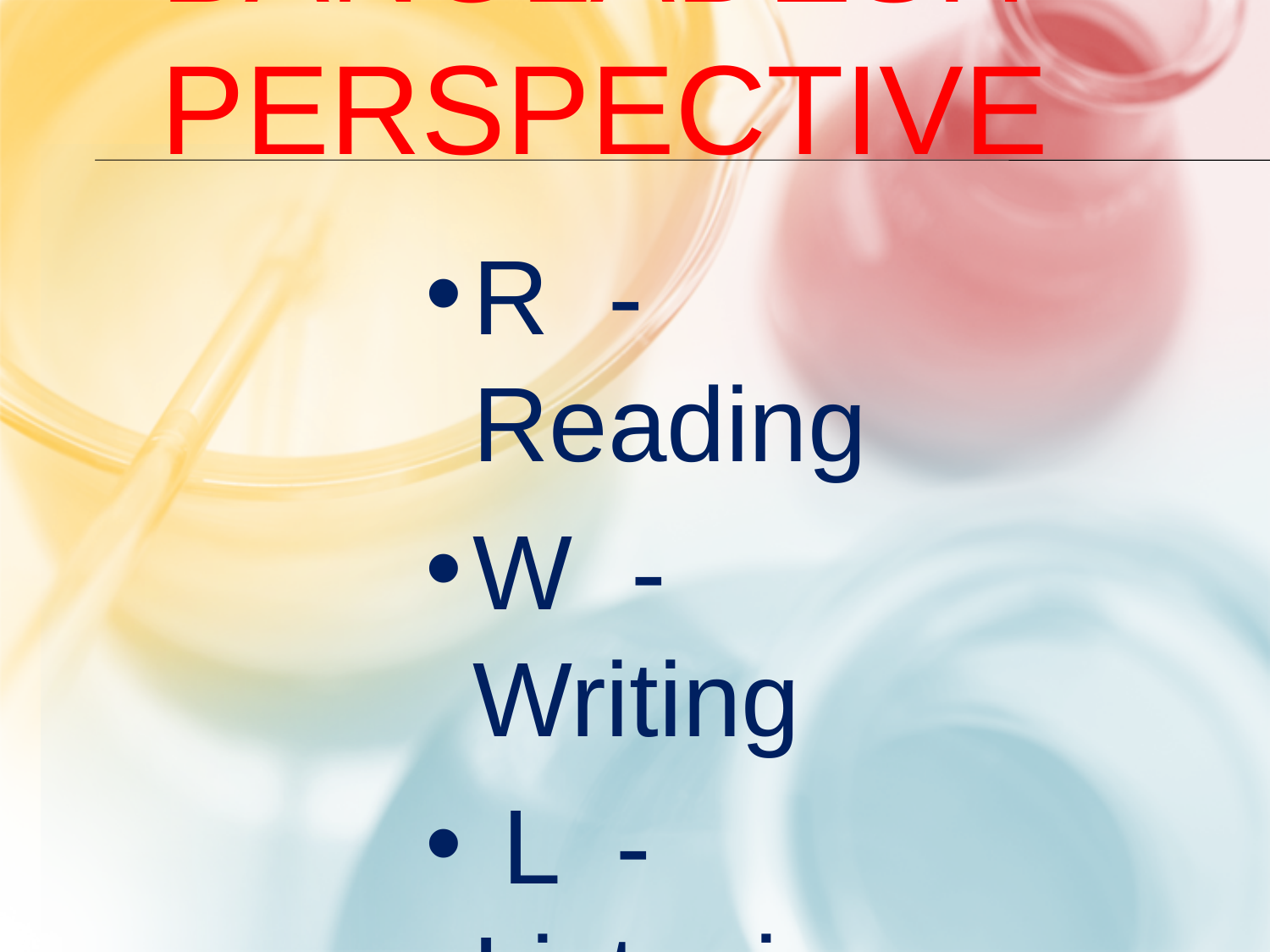

# BANGLADESH PERSPECTIVE
R  -  Reading
W  -  Writing
 L  -  Listening
 S  -  Speaking